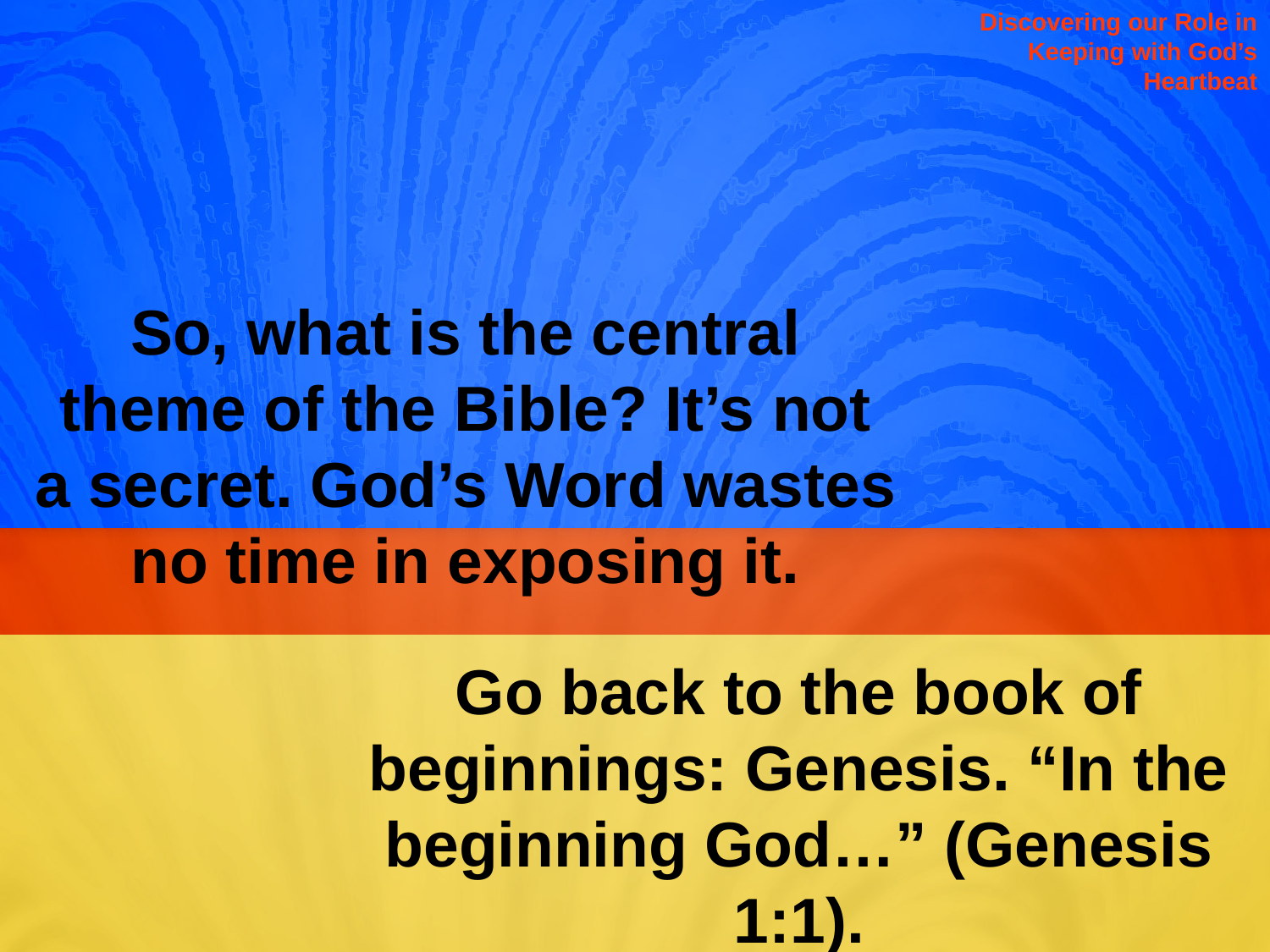

Discovering our Role in Keeping with God’s Heartbeat
So, what is the central theme of the Bible? It’s not a secret. God’s Word wastes no time in exposing it.
Go back to the book of beginnings: Genesis. “In the beginning God…” (Genesis 1:1).